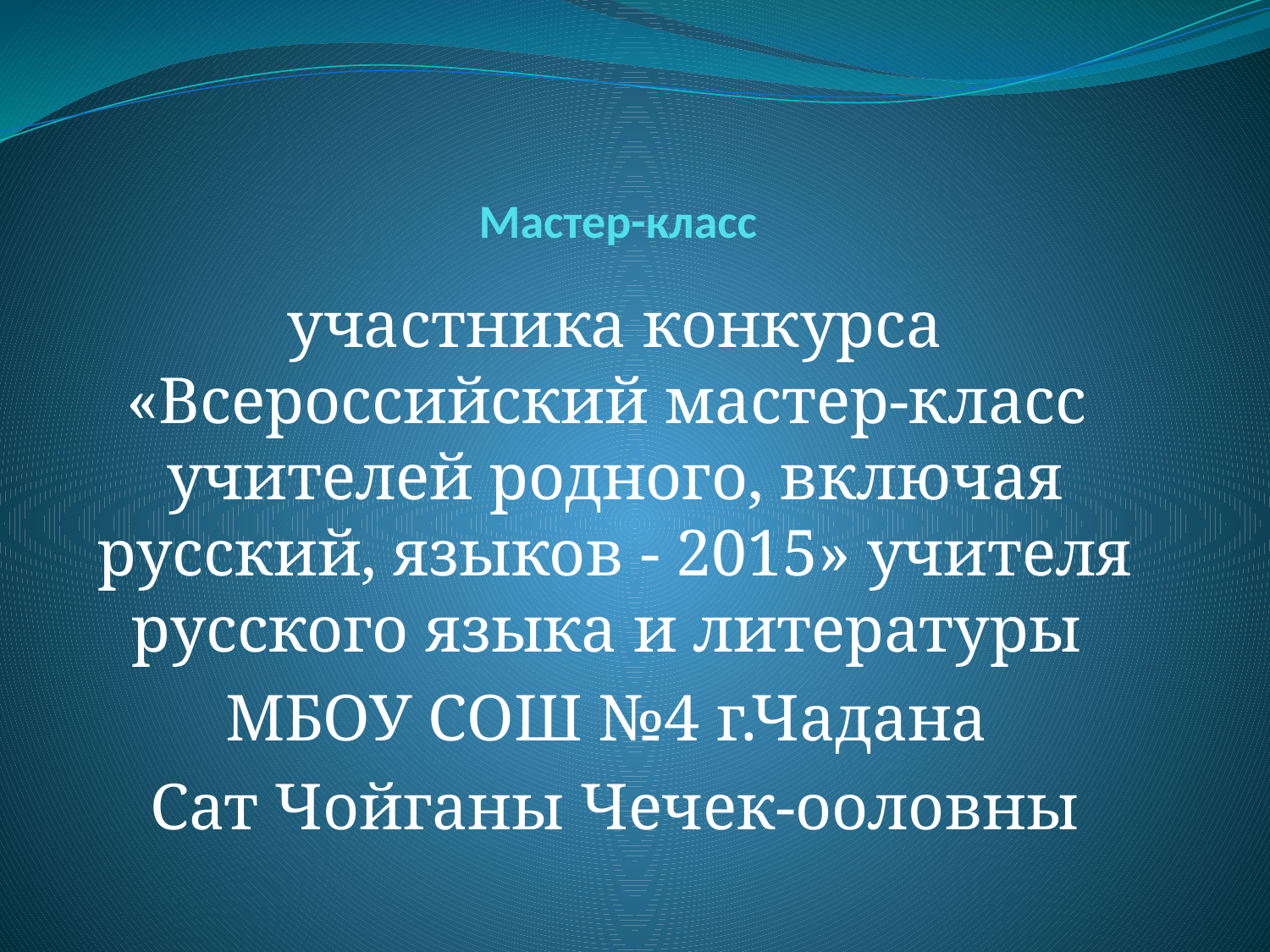

# Мастер-класс
участника конкурса «Всероссийский мастер-класс  учителей родного, включая русский, языков - 2015» учителя русского языка и литературы
МБОУ СОШ №4 г.Чадана
Сат Чойганы Чечек-ооловны